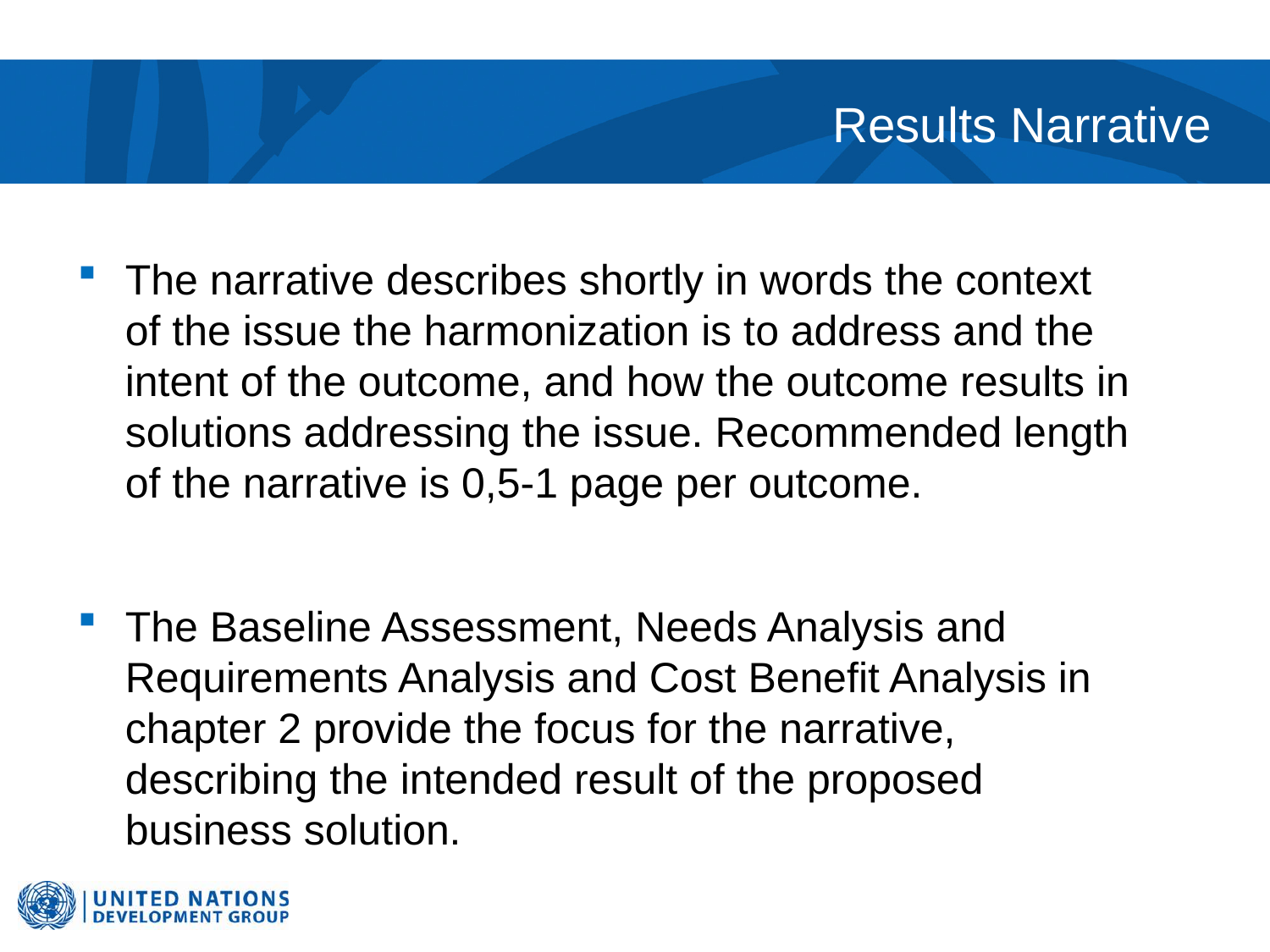

# Results Narrative
The narrative describes shortly in words the context of the issue the harmonization is to address and the intent of the outcome, and how the outcome results in solutions addressing the issue. Recommended length of the narrative is 0,5-1 page per outcome.

The Baseline Assessment, Needs Analysis and Requirements Analysis and Cost Benefit Analysis in chapter 2 provide the focus for the narrative, describing the intended result of the proposed business solution.